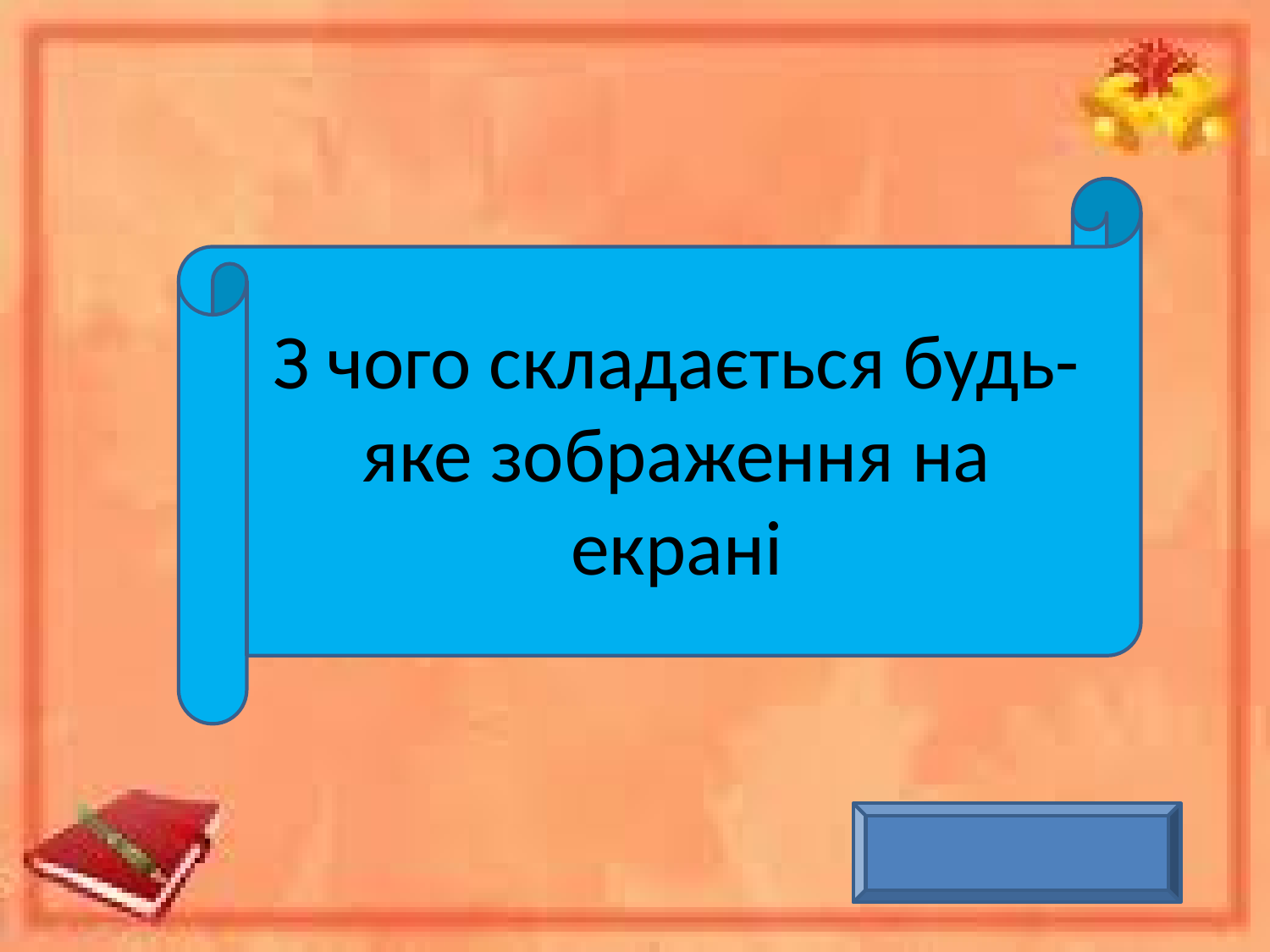

З чого складається будь-яке зображення на екрані